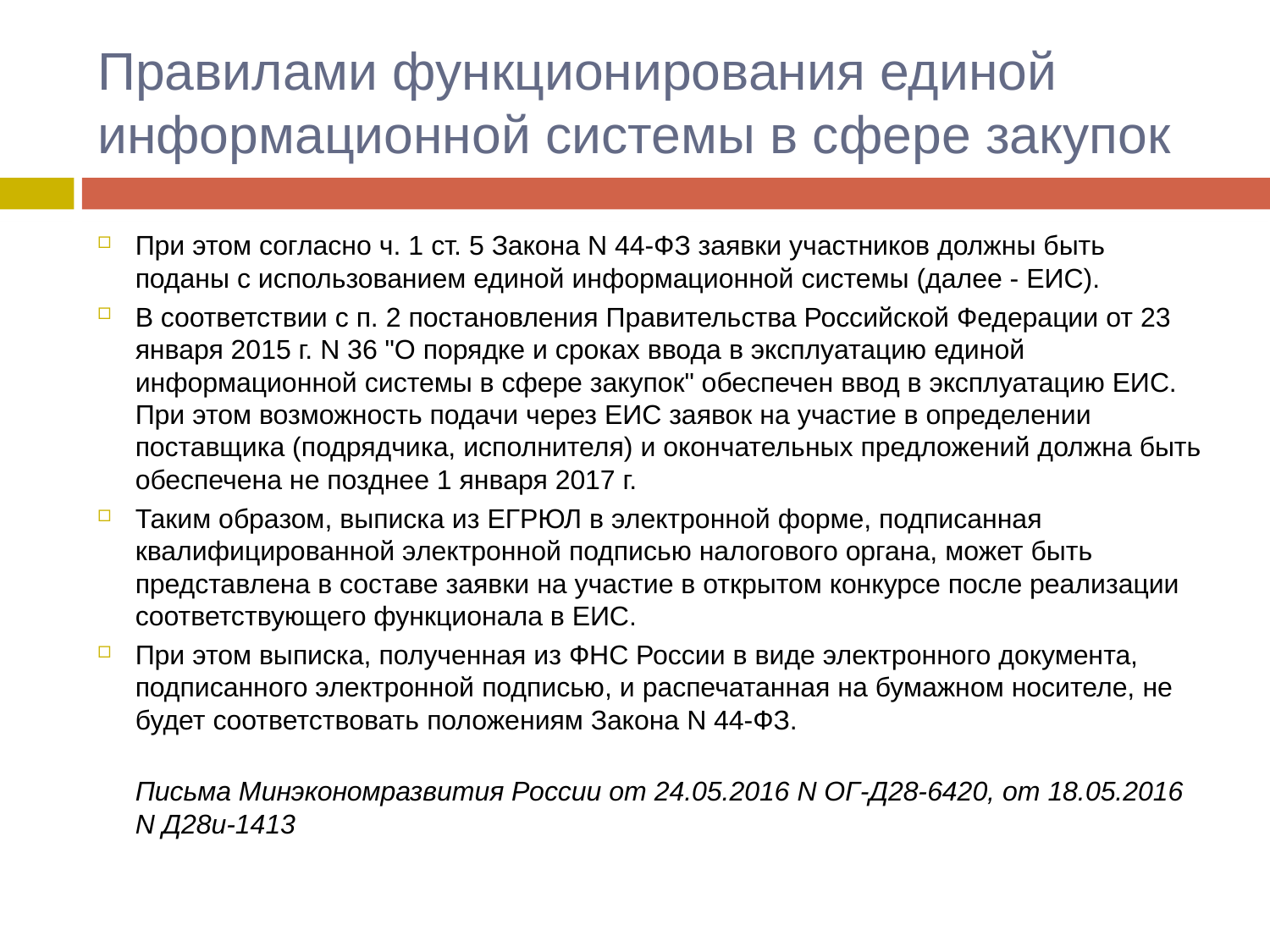

# Правилами функционирования единой информационной системы в сфере закупок
При этом согласно ч. 1 ст. 5 Закона N 44-ФЗ заявки участников должны быть поданы с использованием единой информационной системы (далее - ЕИС).
В соответствии с п. 2 постановления Правительства Российской Федерации от 23 января 2015 г. N 36 "О порядке и сроках ввода в эксплуатацию единой информационной системы в сфере закупок" обеспечен ввод в эксплуатацию ЕИС. При этом возможность подачи через ЕИС заявок на участие в определении поставщика (подрядчика, исполнителя) и окончательных предложений должна быть обеспечена не позднее 1 января 2017 г.
Таким образом, выписка из ЕГРЮЛ в электронной форме, подписанная квалифицированной электронной подписью налогового органа, может быть представлена в составе заявки на участие в открытом конкурсе после реализации соответствующего функционала в ЕИС.
При этом выписка, полученная из ФНС России в виде электронного документа, подписанного электронной подписью, и распечатанная на бумажном носителе, не будет соответствовать положениям Закона N 44-ФЗ.
Письма Минэкономразвития России от 24.05.2016 N ОГ-Д28-6420, от 18.05.2016 N Д28и-1413